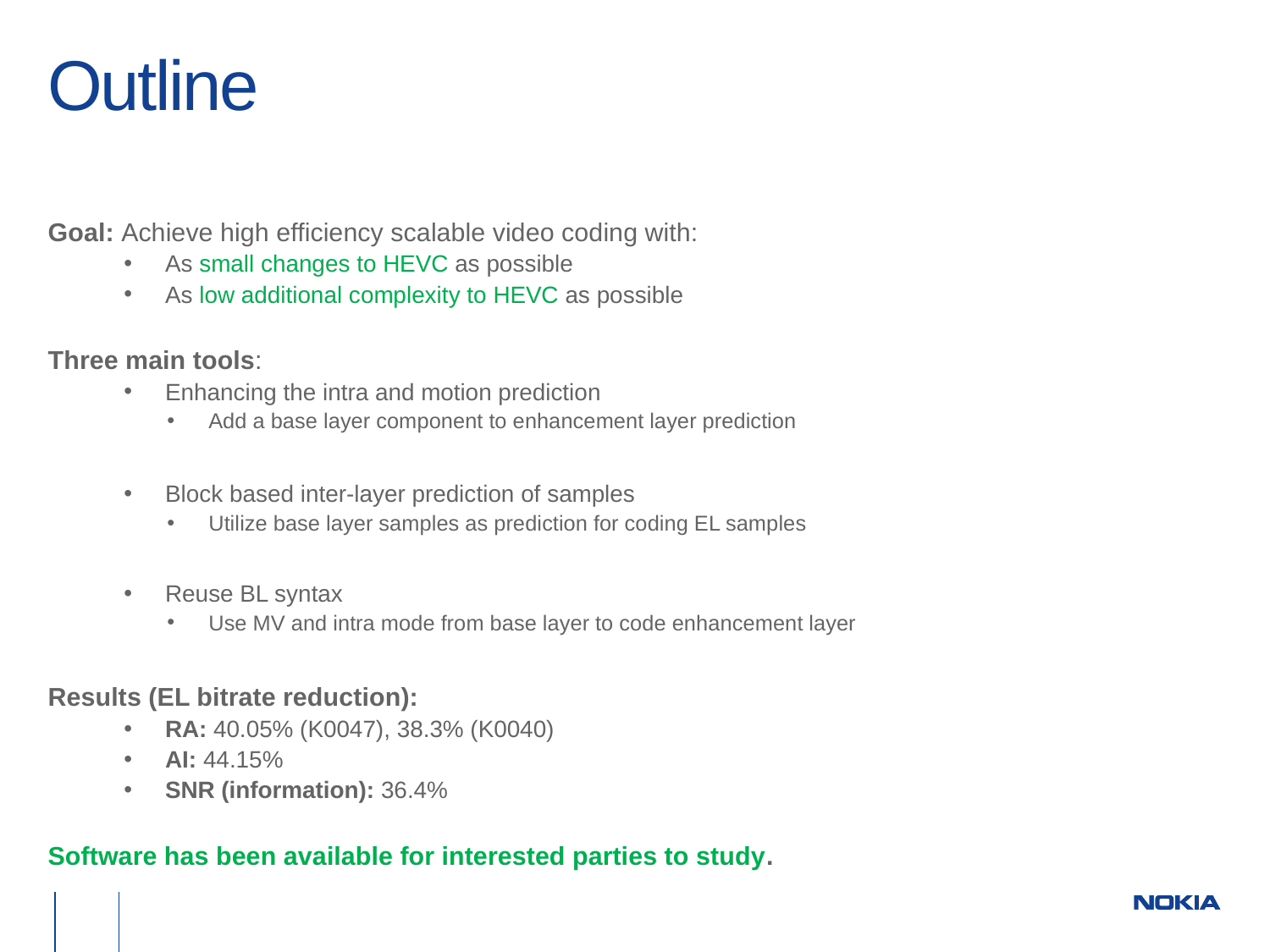

# Outline
Goal: Achieve high efficiency scalable video coding with:
As small changes to HEVC as possible
As low additional complexity to HEVC as possible

Three main tools:
Enhancing the intra and motion prediction
Add a base layer component to enhancement layer prediction

Block based inter-layer prediction of samples
Utilize base layer samples as prediction for coding EL samples

Reuse BL syntax
Use MV and intra mode from base layer to code enhancement layer

Results (EL bitrate reduction):
RA: 40.05% (K0047), 38.3% (K0040)
AI: 44.15%
SNR (information): 36.4%

Software has been available for interested parties to study.